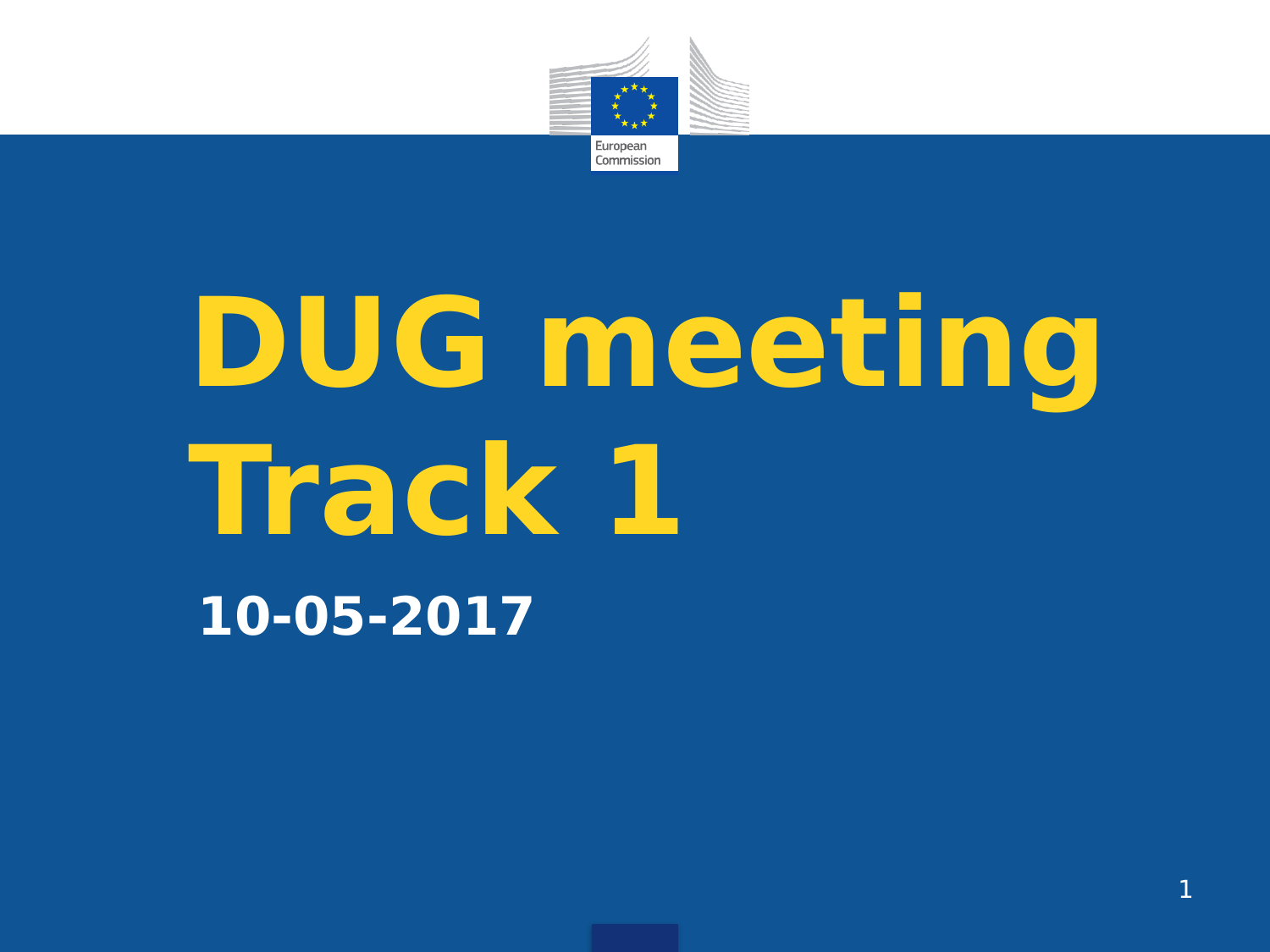

# DUG meeting Track 1
10-05-2017
1